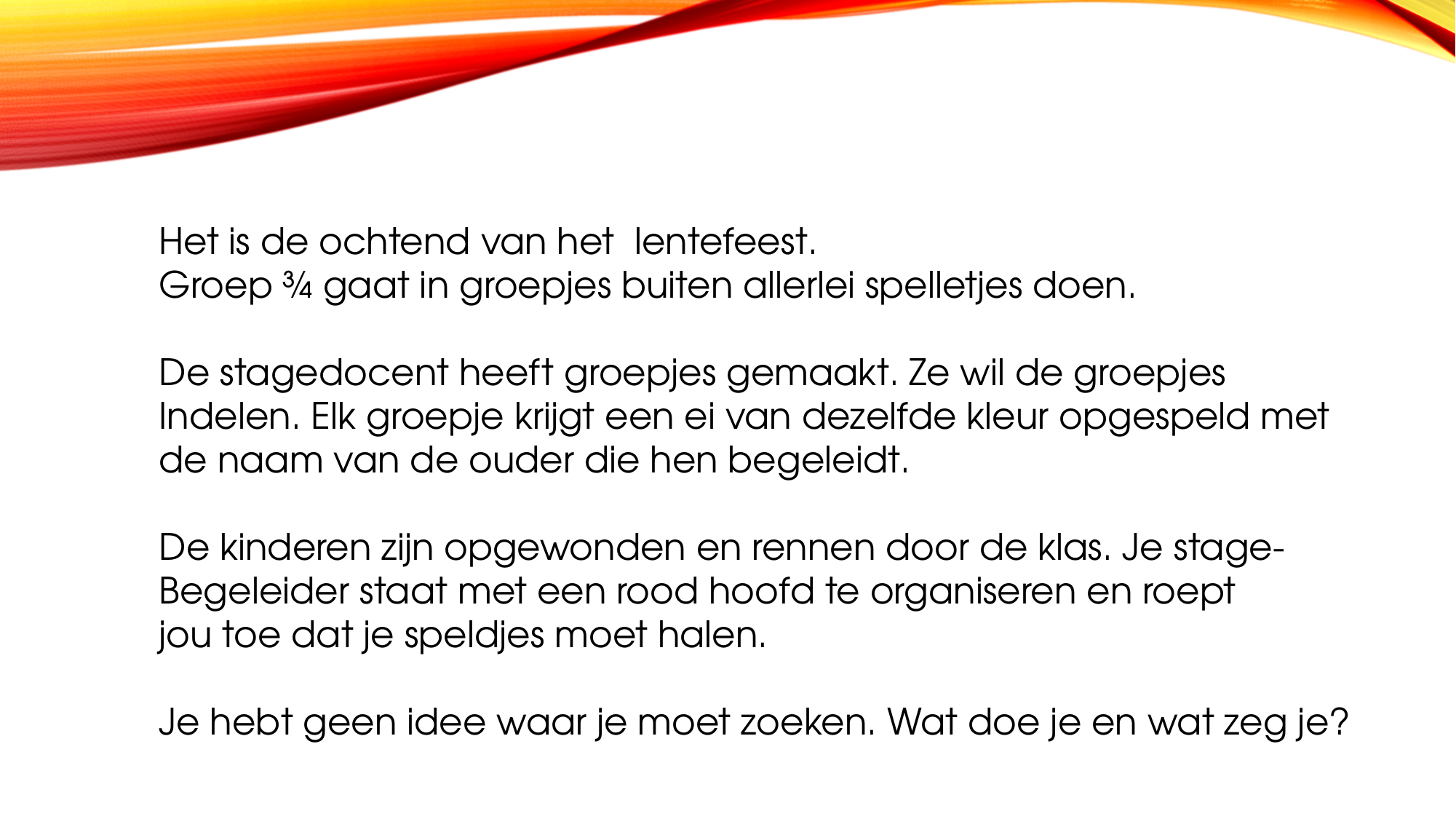

Het is de ochtend van het  lentefeest.
Groep ¾ gaat in groepjes buiten allerlei spelletjes doen.

De stagedocent heeft groepjes gemaakt. Ze wil de groepjes
Indelen. Elk groepje krijgt een ei van dezelfde kleur opgespeld met
de naam van de ouder die hen begeleidt.

De kinderen zijn opgewonden en rennen door de klas. Je stage-
Begeleider staat met een rood hoofd te organiseren en roept
jou toe dat je speldjes moet halen.

Je hebt geen idee waar je moet zoeken. Wat doe je en wat zeg je?